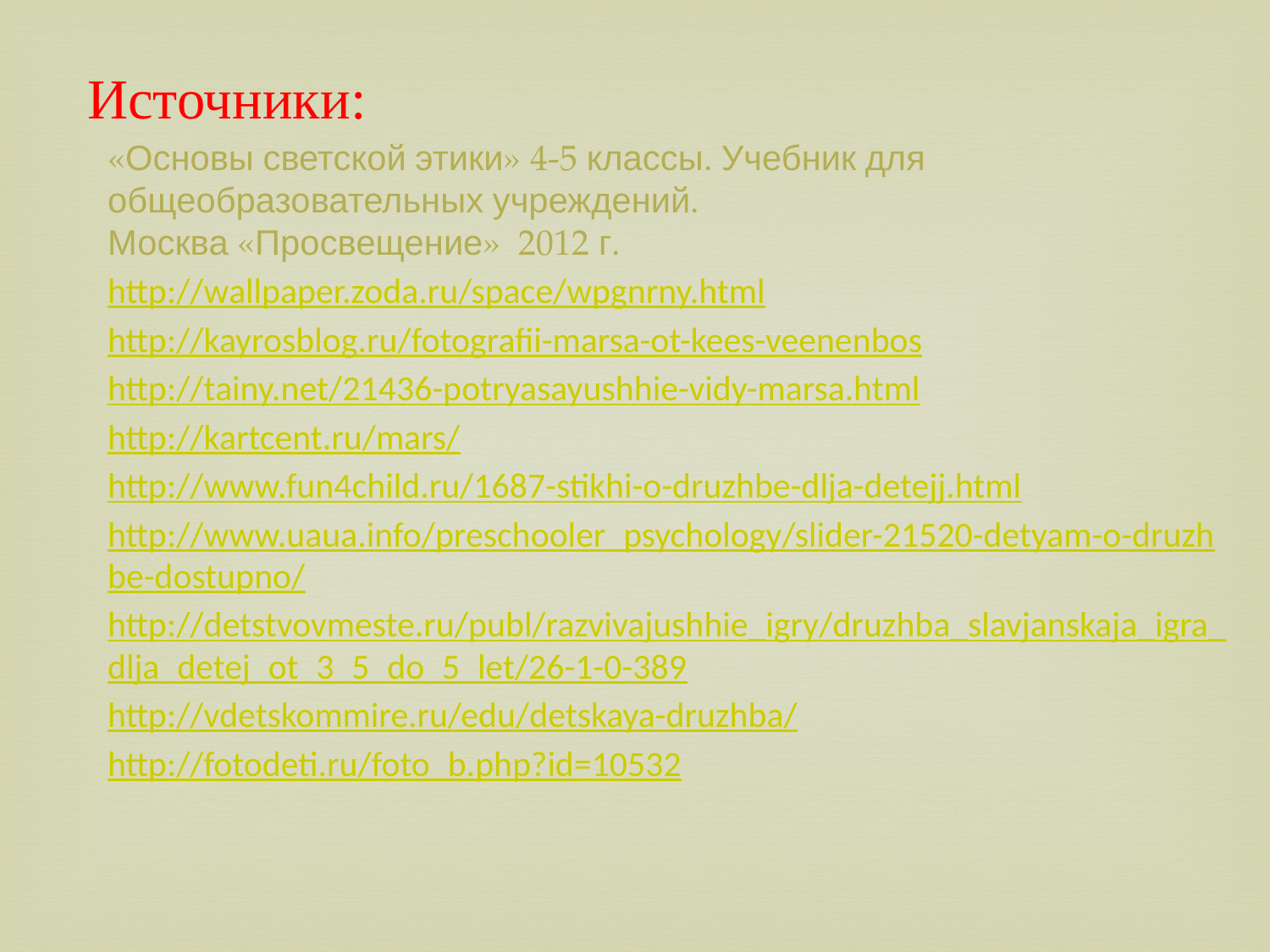

Источники:
«Основы светской этики» 4-5 классы. Учебник для общеобразовательных учреждений.
Москва «Просвещение»  2012 г.
http://wallpaper.zoda.ru/space/wpgnrny.html
http://kayrosblog.ru/fotografii-marsa-ot-kees-veenenbos
http://tainy.net/21436-potryasayushhie-vidy-marsa.html
http://kartcent.ru/mars/
http://www.fun4child.ru/1687-stikhi-o-druzhbe-dlja-detejj.html
http://www.uaua.info/preschooler_psychology/slider-21520-detyam-o-druzhbe-dostupno/
http://detstvovmeste.ru/publ/razvivajushhie_igry/druzhba_slavjanskaja_igra_dlja_detej_ot_3_5_do_5_let/26-1-0-389
http://vdetskommire.ru/edu/detskaya-druzhba/
http://fotodeti.ru/foto_b.php?id=10532